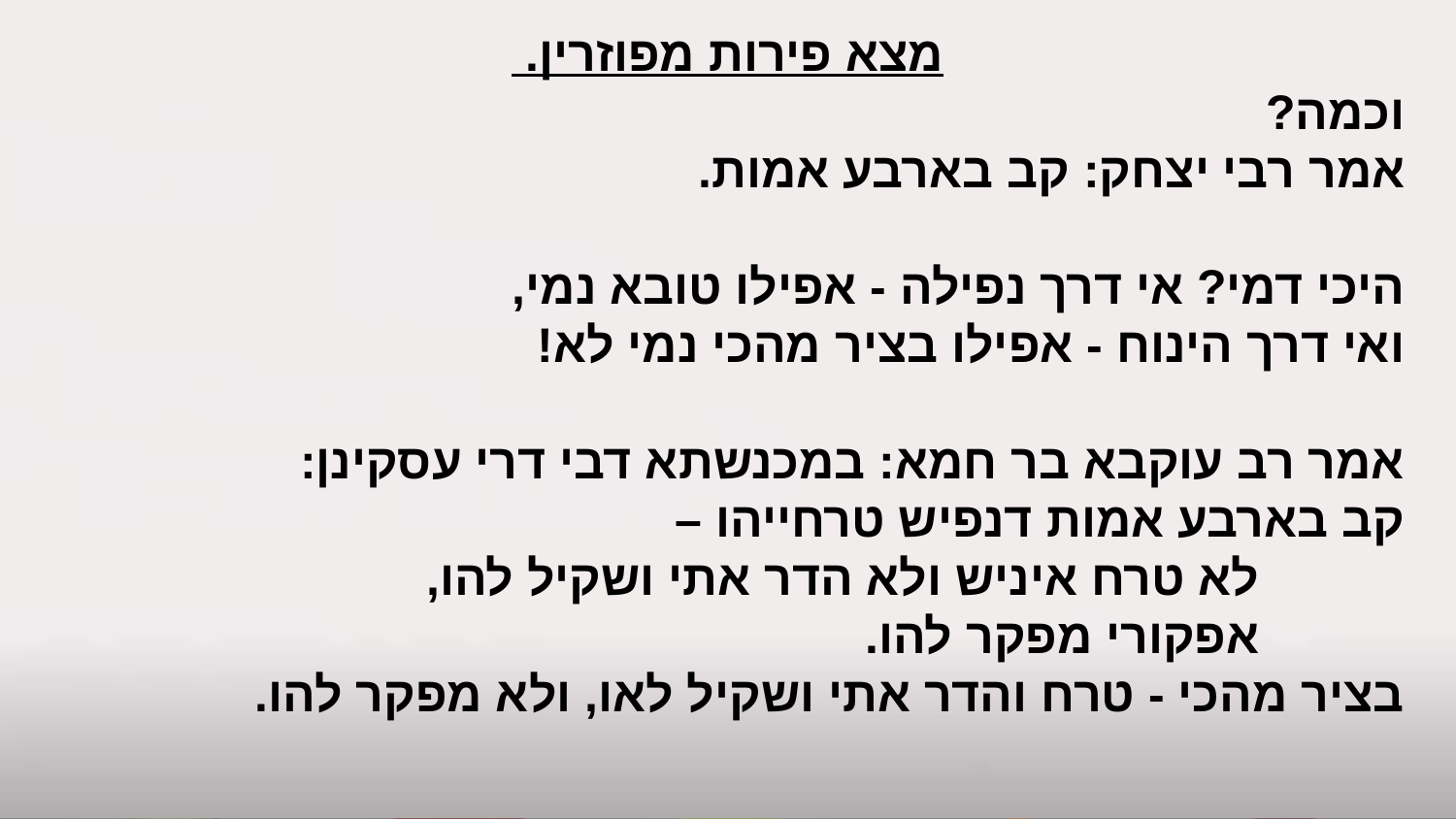

מצא פירות מפוזרין.
וכמה?
אמר רבי יצחק: קב בארבע אמות.

היכי דמי? אי דרך נפילה - אפילו טובא נמי,
	ואי דרך הינוח - אפילו בציר מהכי נמי לא!

אמר רב עוקבא בר חמא: במכנשתא דבי דרי עסקינן:
	קב בארבע אמות דנפיש טרחייהו –
		לא טרח איניש ולא הדר אתי ושקיל להו,
		אפקורי מפקר להו.
	בציר מהכי - טרח והדר אתי ושקיל לאו, ולא מפקר להו.